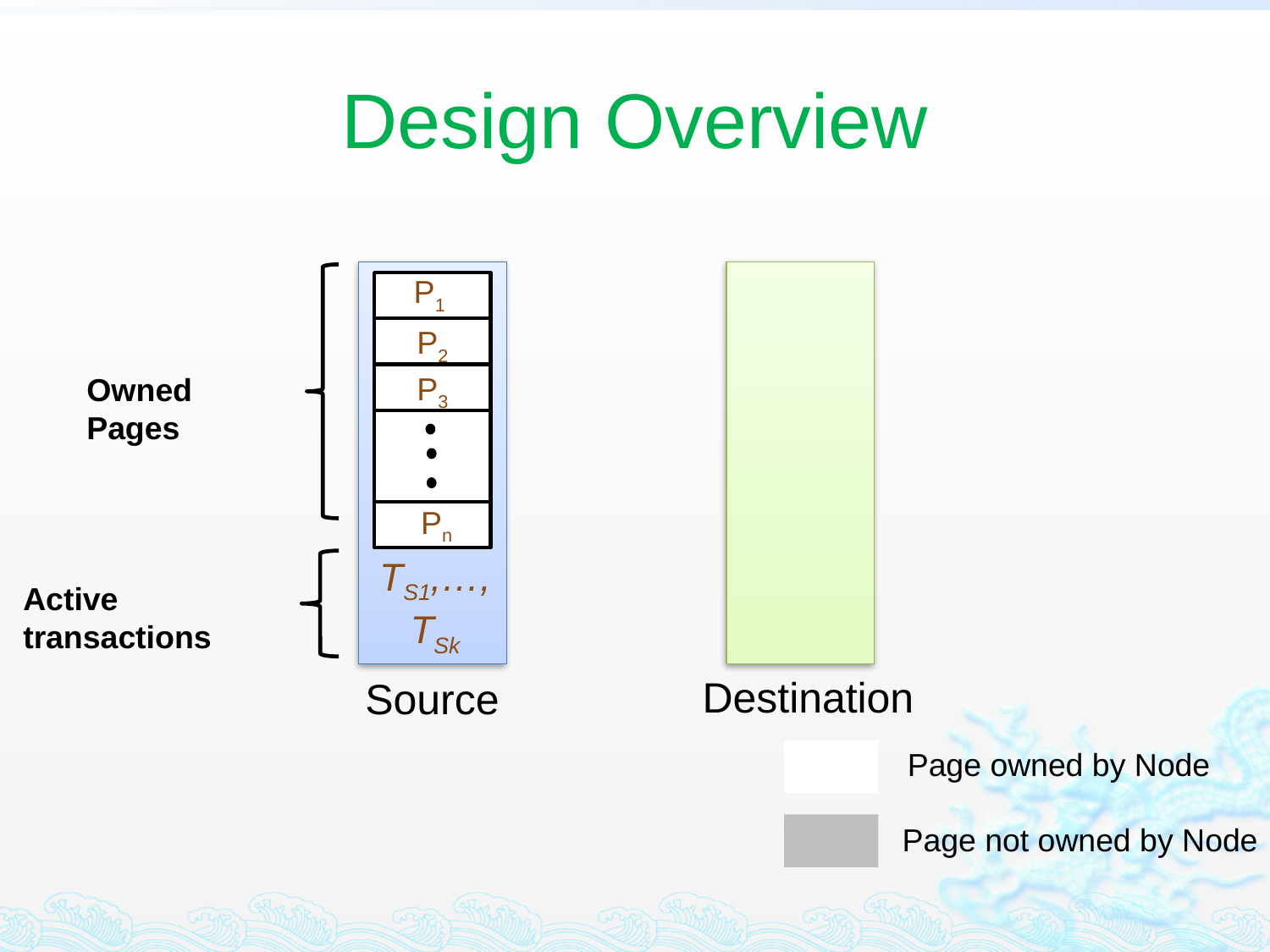

# Design Overview

P1

P2
P3
Owned Pages
Pn
TS1,…, TSk

Active transactions
Destination
Source
Page owned by Node

Page not owned by Node